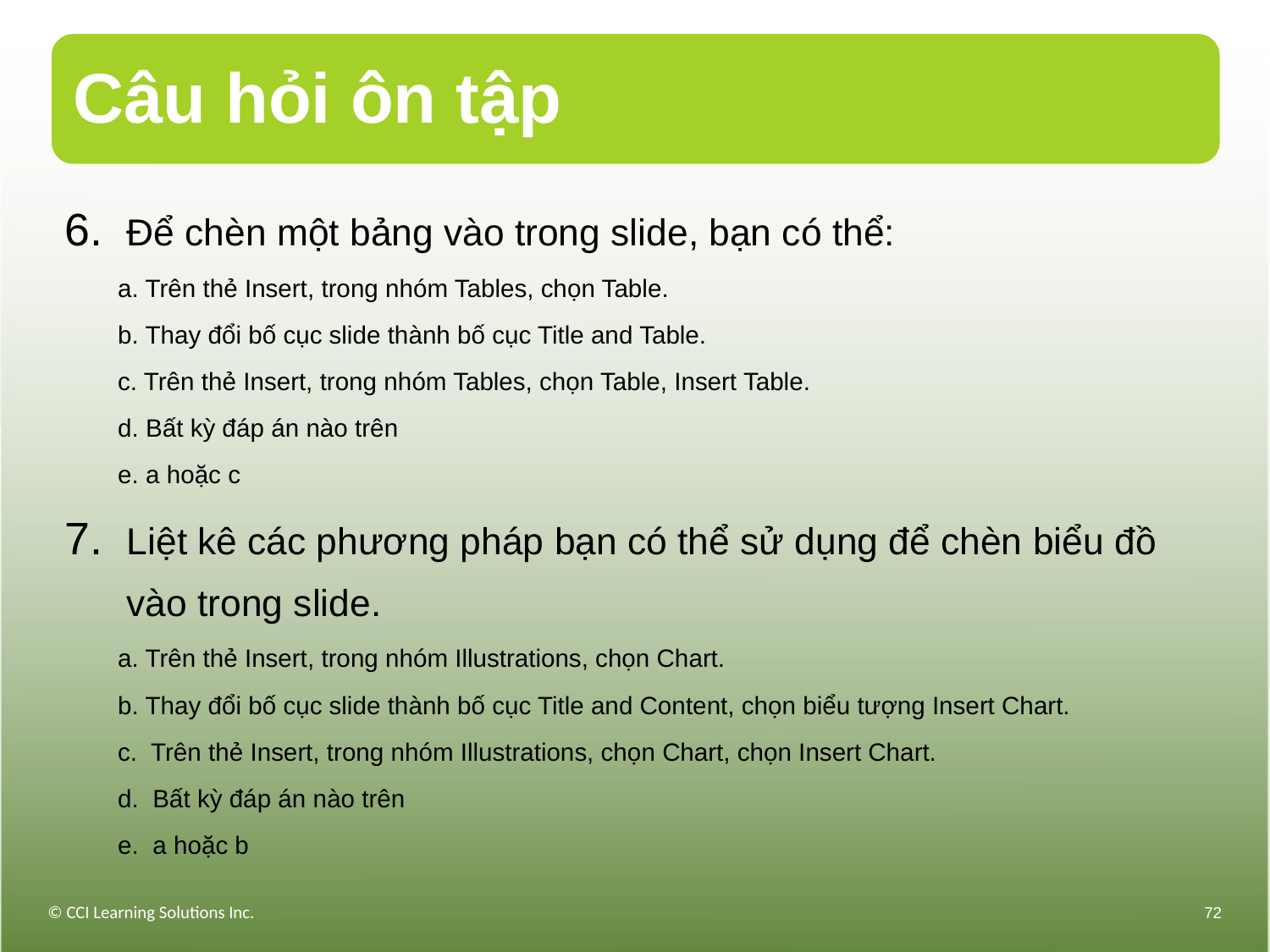

# Câu hỏi ôn tập
6.	Để chèn một bảng vào trong slide, bạn có thể:
a. Trên thẻ Insert, trong nhóm Tables, chọn Table.
b. Thay đổi bố cục slide thành bố cục Title and Table.
c. Trên thẻ Insert, trong nhóm Tables, chọn Table, Insert Table.
d. Bất kỳ đáp án nào trên
e. a hoặc c
7.	Liệt kê các phương pháp bạn có thể sử dụng để chèn biểu đồ vào trong slide.
a. Trên thẻ Insert, trong nhóm Illustrations, chọn Chart.
b. Thay đổi bố cục slide thành bố cục Title and Content, chọn biểu tượng Insert Chart.
c.  Trên thẻ Insert, trong nhóm Illustrations, chọn Chart, chọn Insert Chart.
d.  Bất kỳ đáp án nào trên
e.  a hoặc b
© CCI Learning Solutions Inc.
72